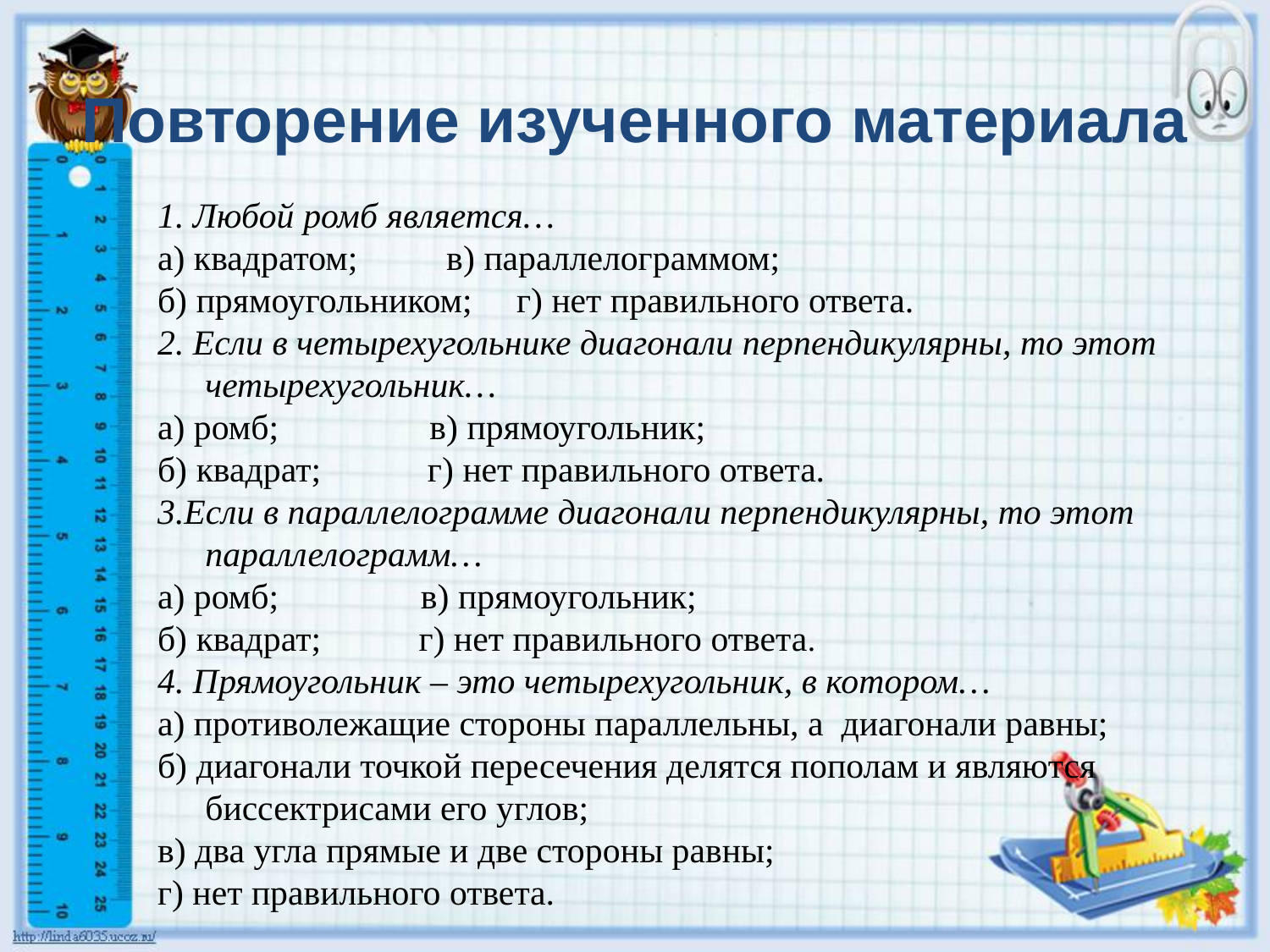

# Повторение изученного материала
1. Любой ромб является…
а) квадратом;          в) параллелограммом;
б) прямоугольником;     г) нет правильного ответа.
2. Если в четырехугольнике диагонали перпендикулярны, то этот четырехугольник…
а) ромб;                 в) прямоугольник;
б) квадрат;            г) нет правильного ответа.
3.Если в параллелограмме диагонали перпендикулярны, то этот параллелограмм…
а) ромб;                в) прямоугольник;
б) квадрат;           г) нет правильного ответа.
4. Прямоугольник – это четырехугольник, в котором…
а) противолежащие стороны параллельны, а  диагонали равны;
б) диагонали точкой пересечения делятся пополам и являются биссектрисами его углов;
в) два угла прямые и две стороны равны;
г) нет правильного ответа.